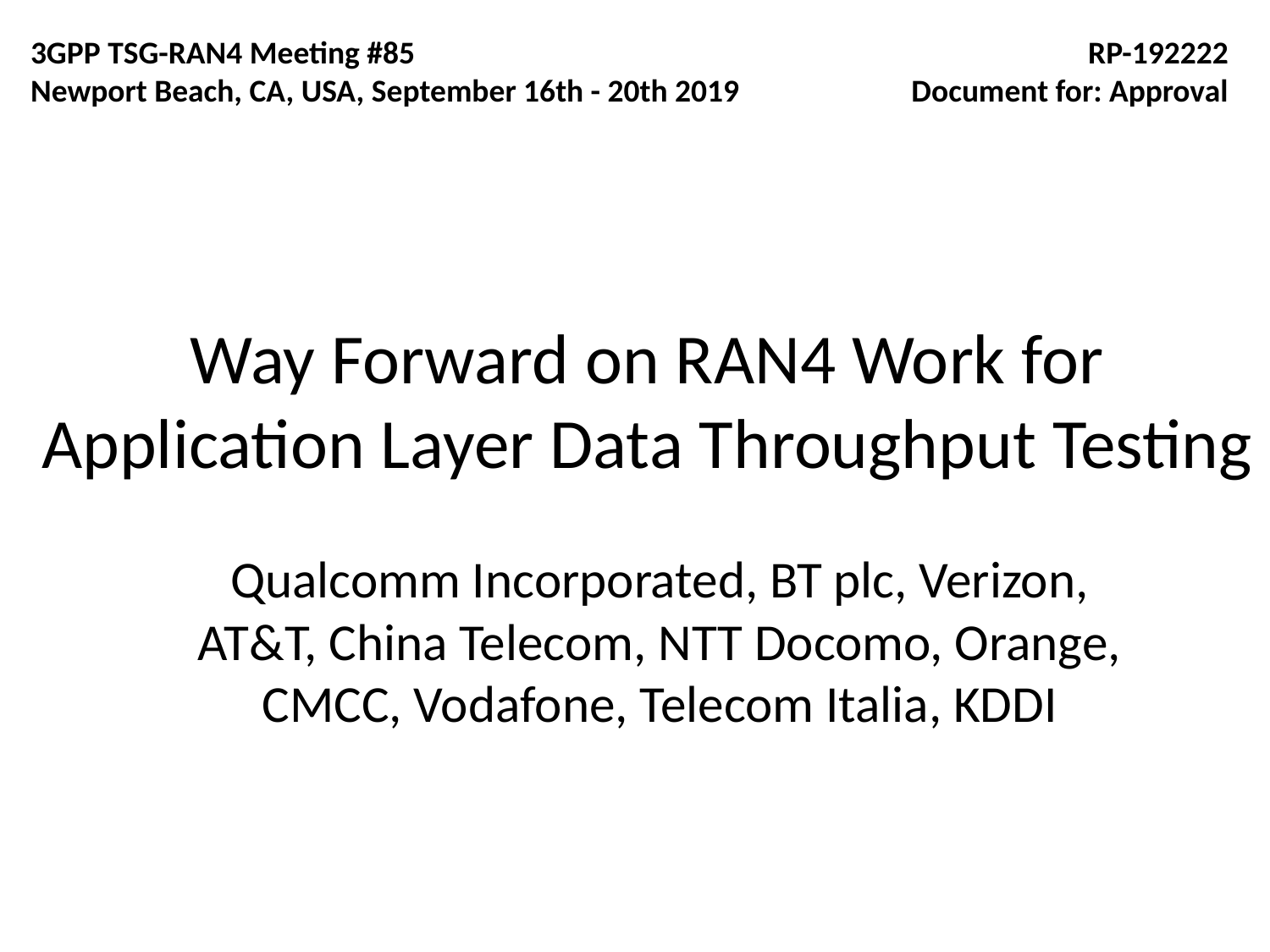

3GPP TSG-RAN4 Meeting #85
Newport Beach, CA, USA, September 16th - 20th 2019
RP-192222
Document for: Approval
# Way Forward on RAN4 Work for Application Layer Data Throughput Testing
Qualcomm Incorporated, BT plc, Verizon, AT&T, China Telecom, NTT Docomo, Orange, CMCC, Vodafone, Telecom Italia, KDDI